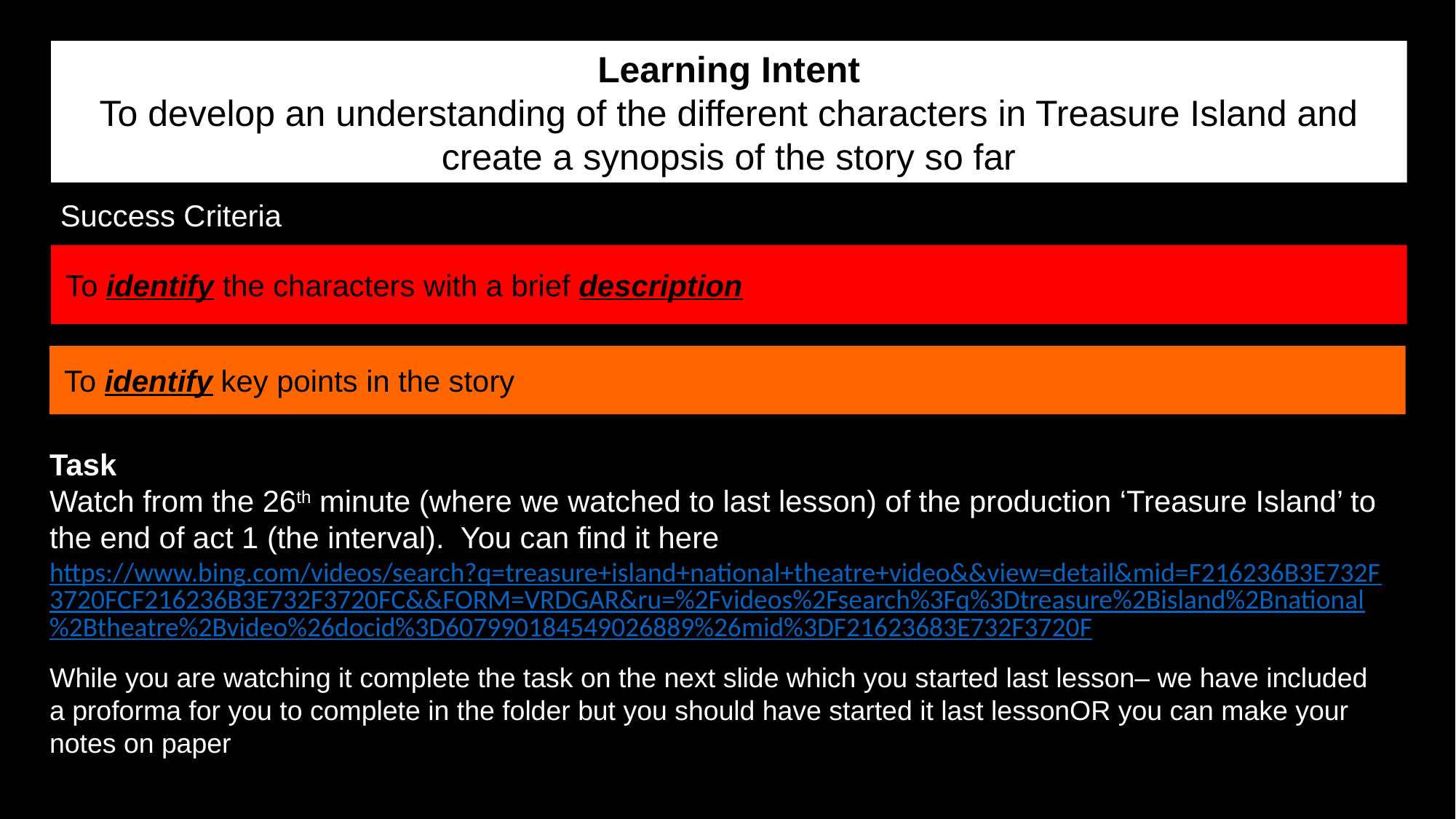

Learning Intent
To develop an understanding of the different characters in Treasure Island and create a synopsis of the story so far
Success Criteria
To identify the characters with a brief description
To identify key points in the story
Task
Watch from the 26th minute (where we watched to last lesson) of the production ‘Treasure Island’ to the end of act 1 (the interval).  You can find it here https://www.bing.com/videos/search?q=treasure+island+national+theatre+video&&view=detail&mid=F216236B3E732F3720FCF216236B3E732F3720FC&&FORM=VRDGAR&ru=%2Fvideos%2Fsearch%3Fq%3Dtreasure%2Bisland%2Bnational%2Btheatre%2Bvideo%26docid%3D607990184549026889%26mid%3DF21623683E732F3720F

While you are watching it complete the task on the next slide which you started last lesson– we have included a proforma for you to complete in the folder but you should have started it last lessonOR you can make your notes on paper